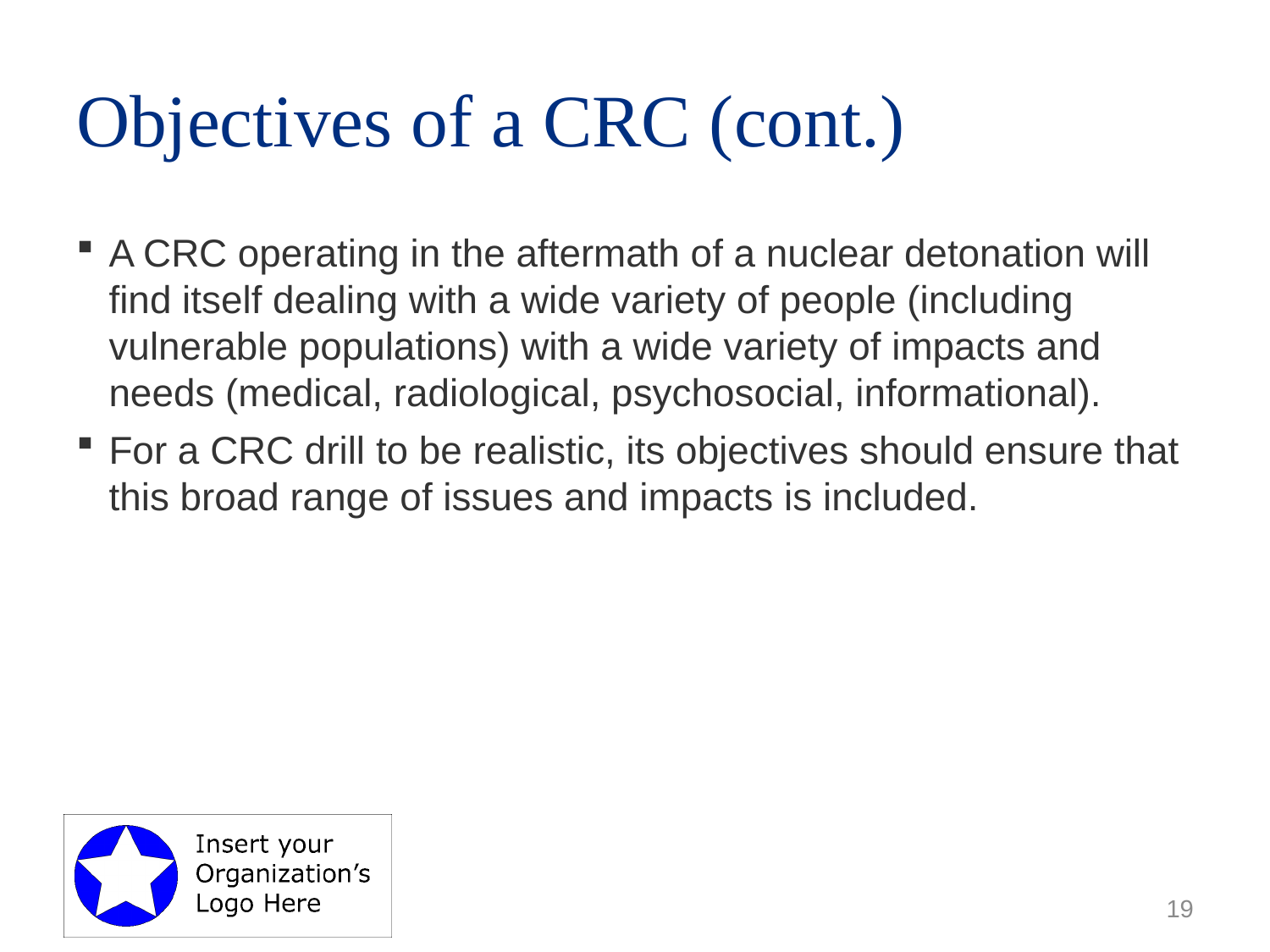

# Objectives of a CRC (cont.)
A CRC operating in the aftermath of a nuclear detonation will find itself dealing with a wide variety of people (including vulnerable populations) with a wide variety of impacts and needs (medical, radiological, psychosocial, informational).
For a CRC drill to be realistic, its objectives should ensure that this broad range of issues and impacts is included.
19